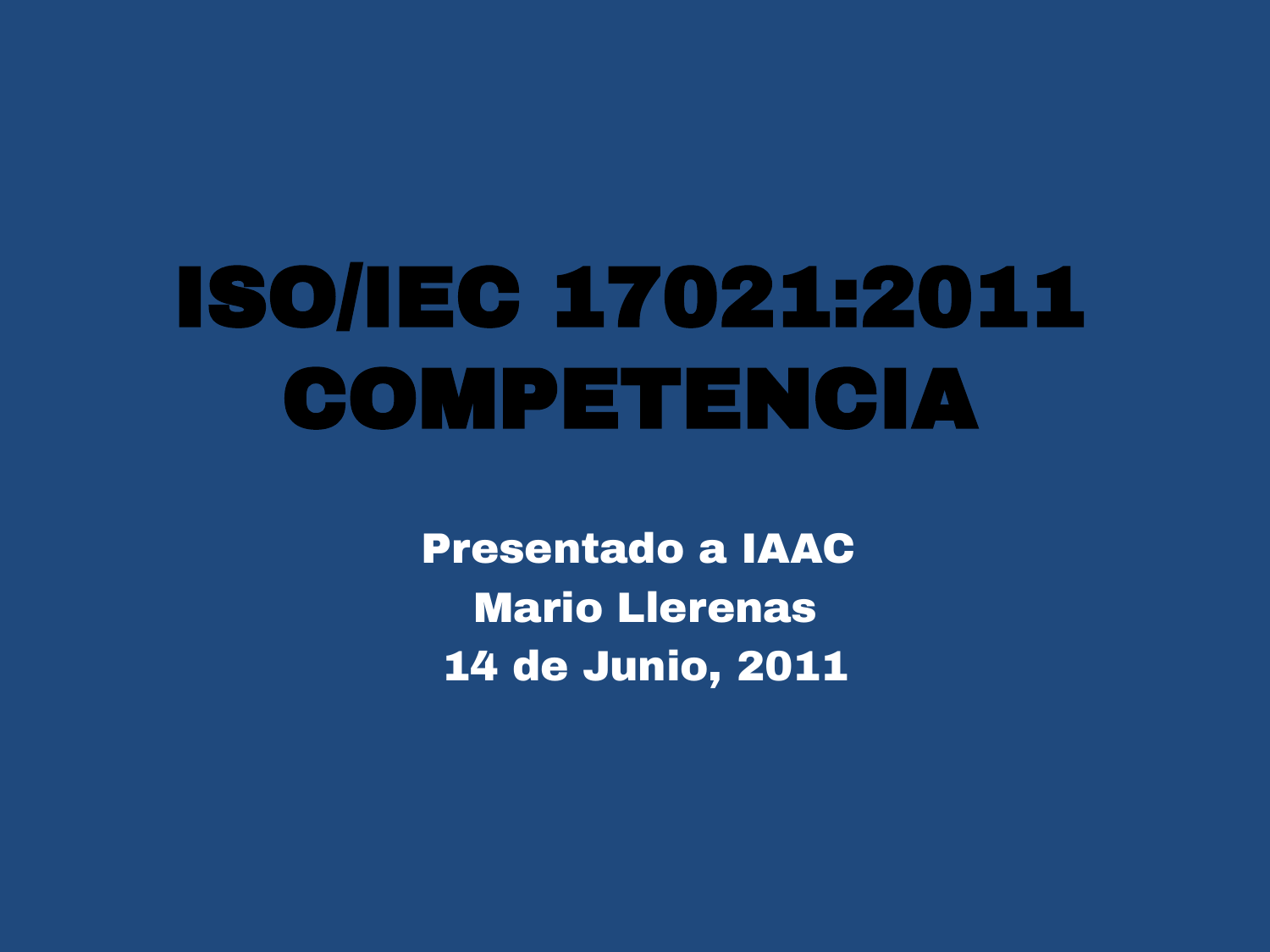

# ISO/IEC 17021:2011 CompetencIA

Presentado a IAAC
Mario Llerenas
14 de Junio, 2011